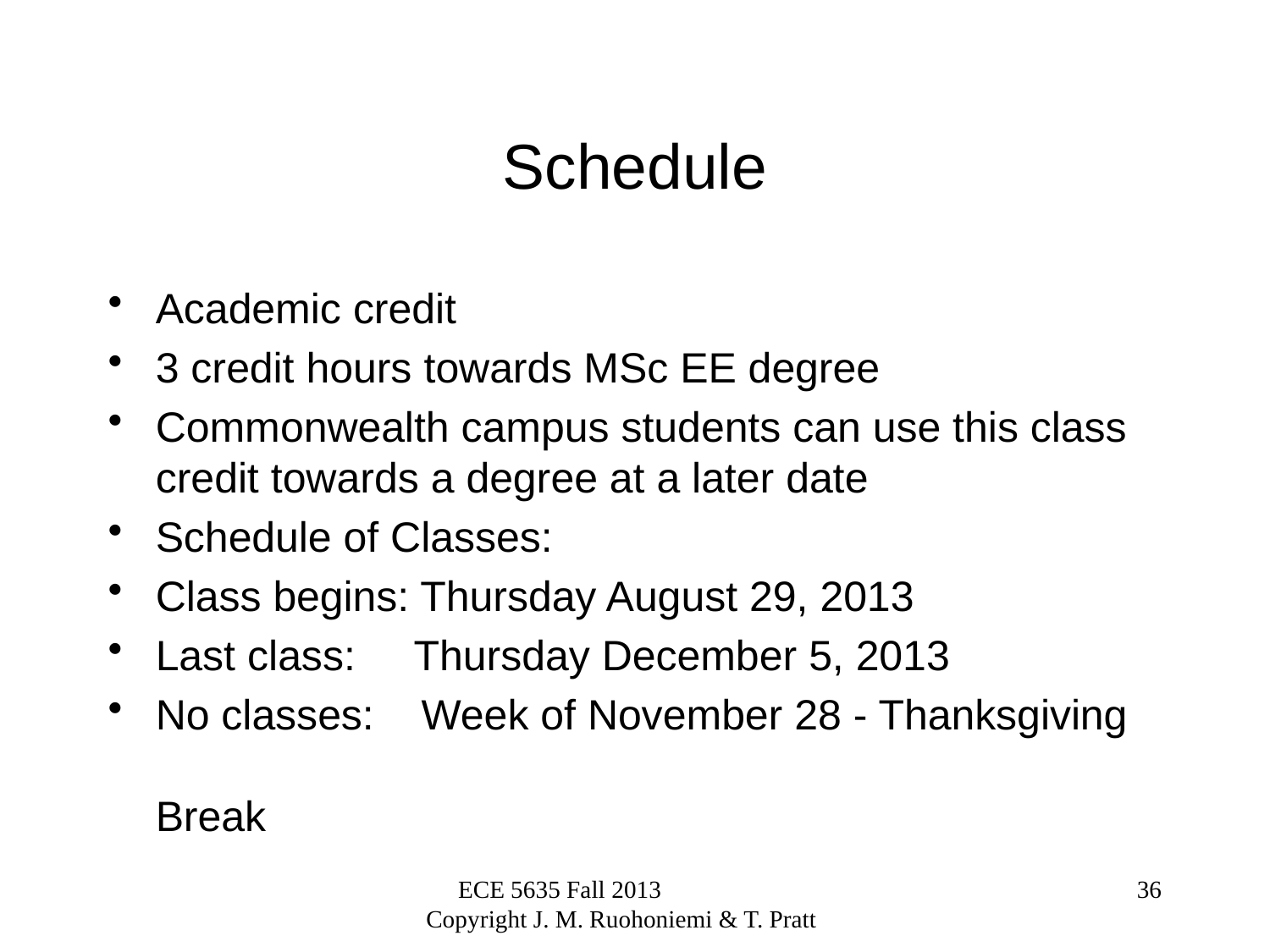

# Schedule
Academic credit
3 credit hours towards MSc EE degree
Commonwealth campus students can use this class credit towards a degree at a later date
Schedule of Classes:
Class begins: Thursday August 29, 2013
Last class:     Thursday December 5, 2013
No classes:    Week of November 28 - Thanksgiving 							Break
ECE 5635 Fall 2013                      Copyright J. M. Ruohoniemi & T. Pratt
36